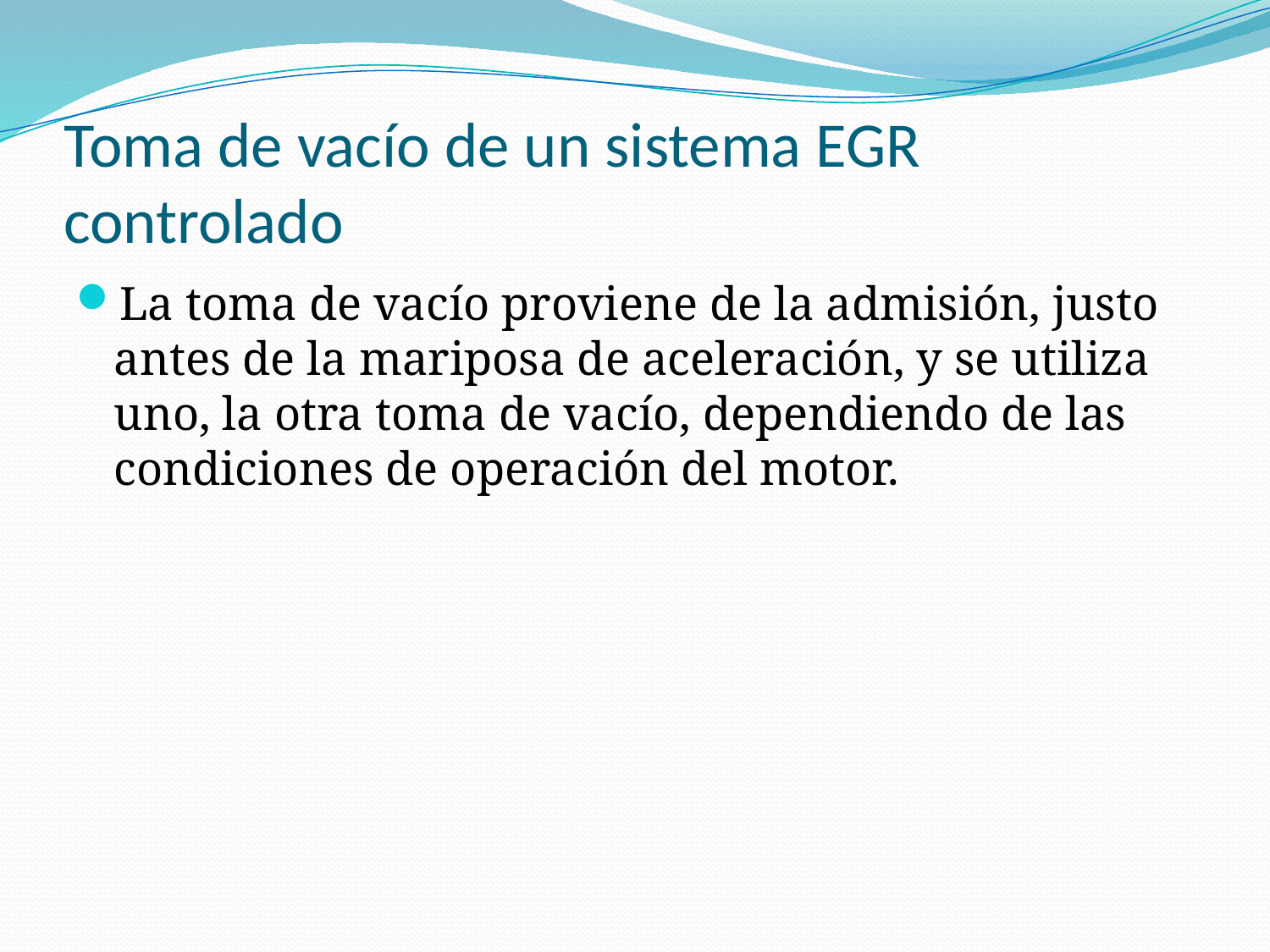

# Toma de vacío de un sistema EGR controlado
La toma de vacío proviene de la admisión, justo antes de la mariposa de aceleración, y se utiliza uno, la otra toma de vacío, dependiendo de las condiciones de operación del motor.